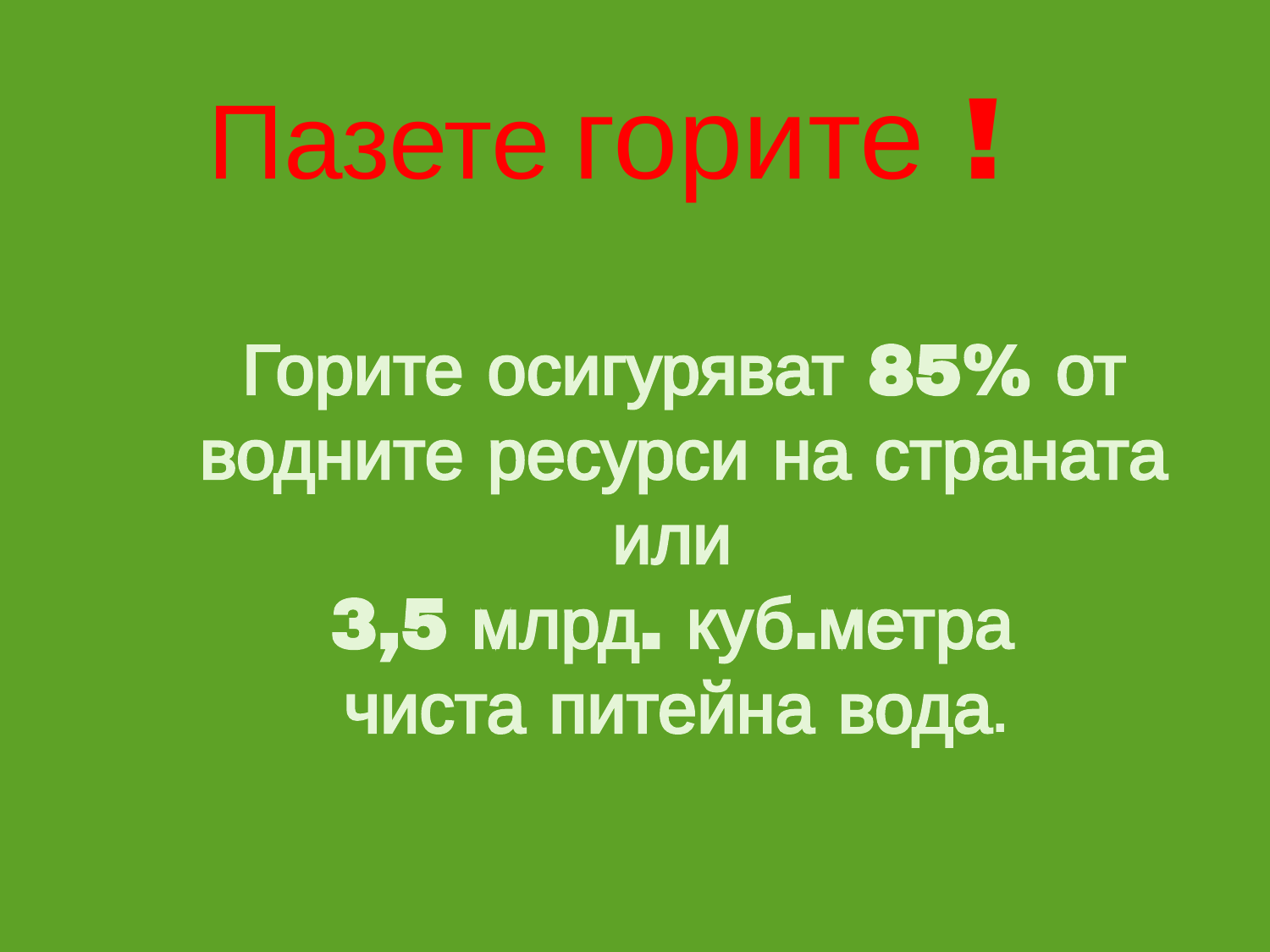

e
Пазете горите !
Горите осигуряват 85% от водните ресурси на страната или
3,5 млрд. куб.метра
чиста питейна вода.